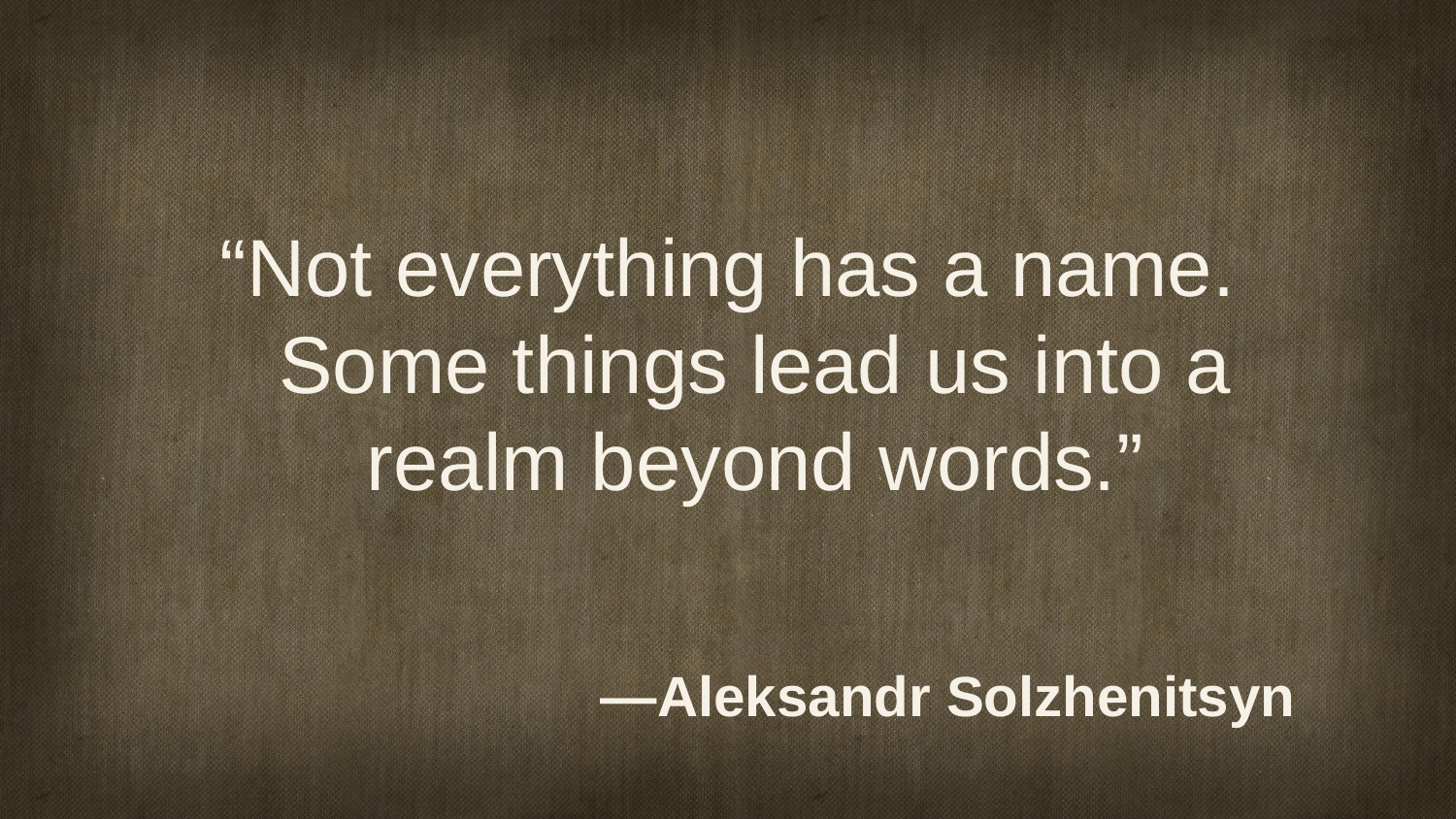

“Not everything has a name. Some things lead us into a realm beyond words.”
—Aleksandr Solzhenitsyn